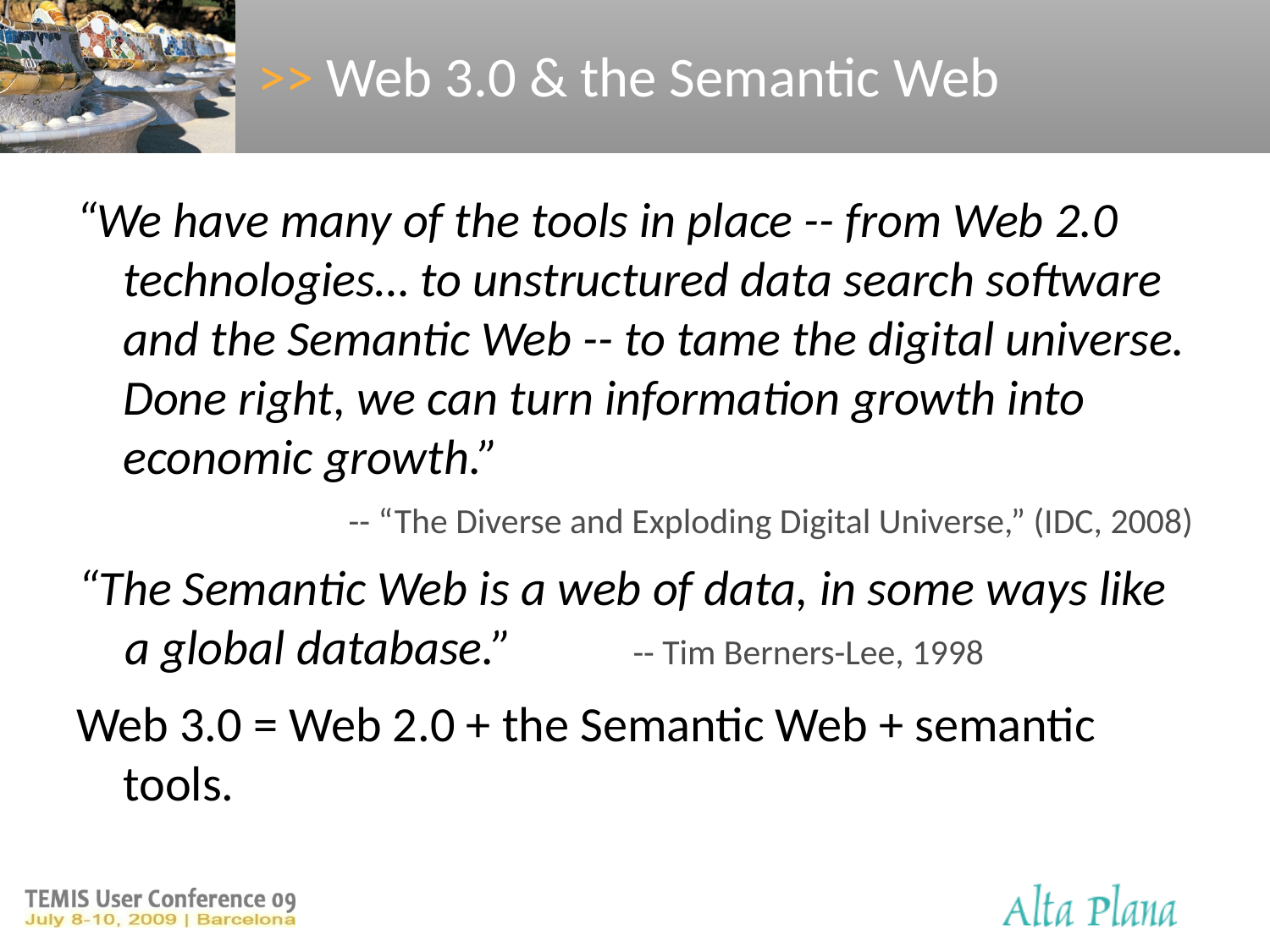

# >> Web 3.0 & the Semantic Web
“We have many of the tools in place -- from Web 2.0 technologies… to unstructured data search software and the Semantic Web -- to tame the digital universe. Done right, we can turn information growth into economic growth.”
-- “The Diverse and Exploding Digital Universe,” (IDC, 2008)
“The Semantic Web is a web of data, in some ways like a global database.”	-- Tim Berners-Lee, 1998
Web 3.0 = Web 2.0 + the Semantic Web + semantic tools.